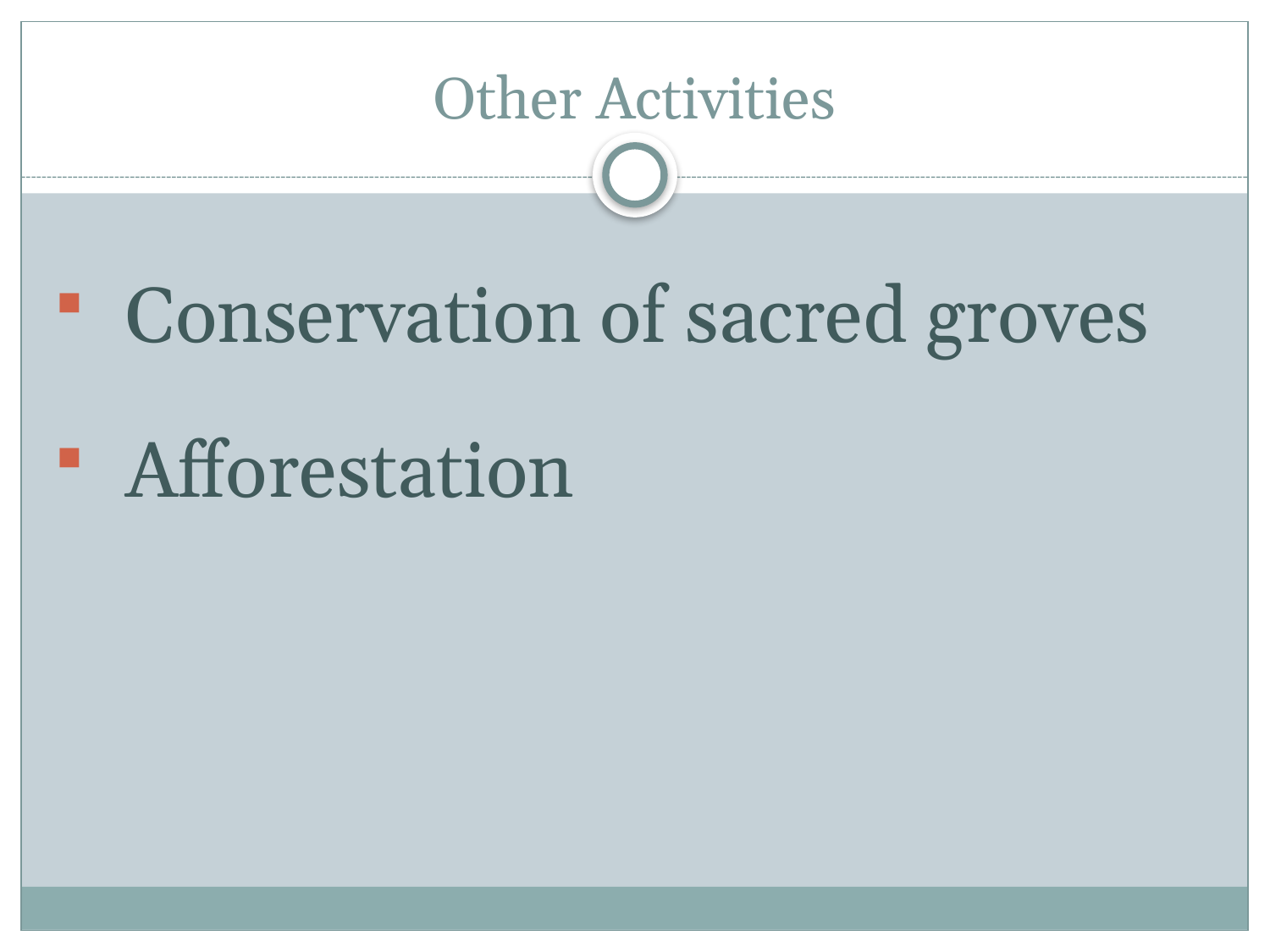

# Other Activities
Conservation of sacred groves
Afforestation